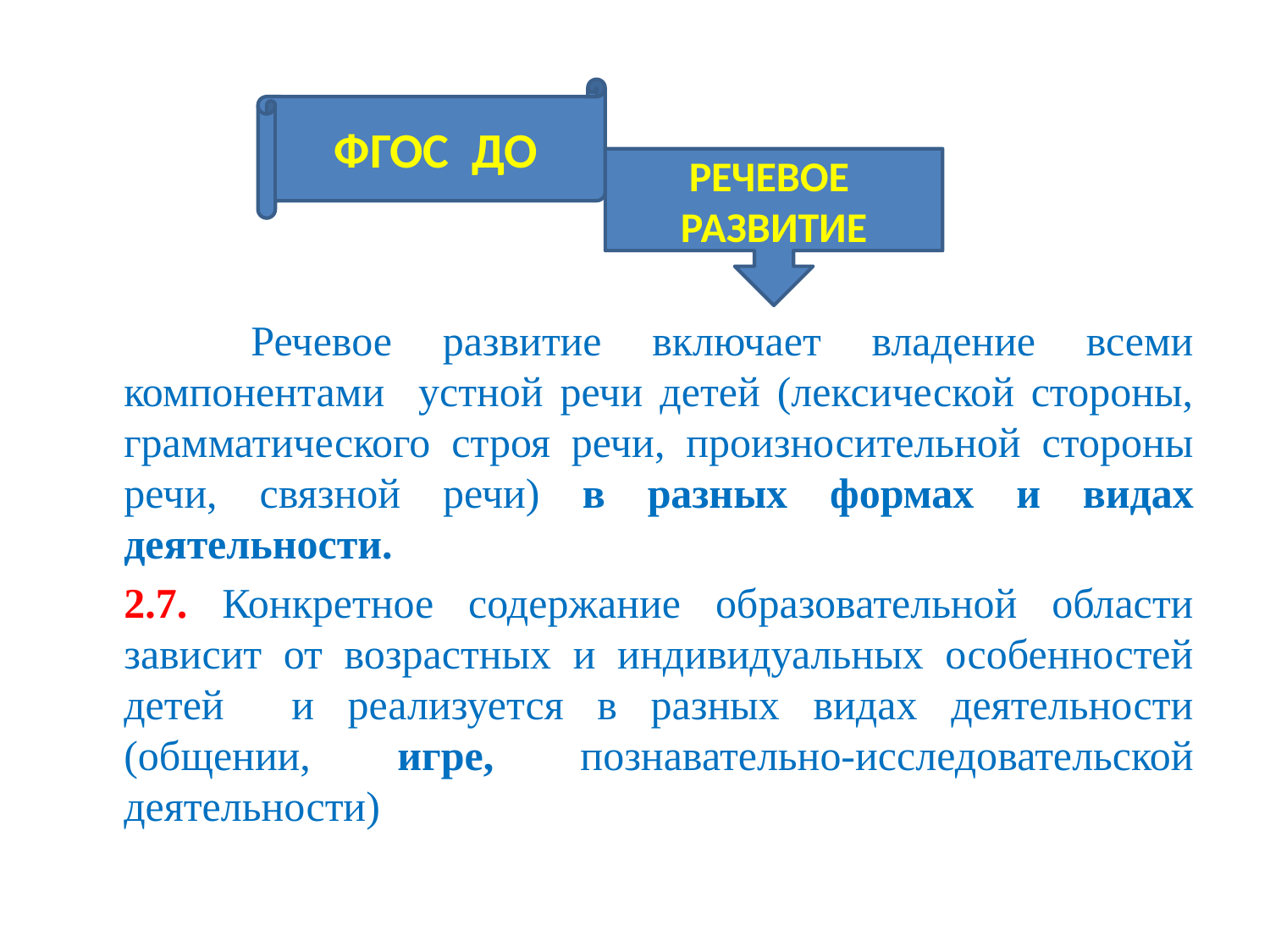

ФГОС  ДО
РЕЧЕВОЕ  РАЗВИТИЕ
		Речевое развитие включает владение всеми компонентами  устной речи детей (лексической стороны, грамматического строя речи, произносительной стороны речи, связной речи) в разных формах и видах деятельности.
	2.7. Конкретное содержание образовательной области зависит от возрастных и индивидуальных особенностей детей  и реализуется в разных видах деятельности (общении, игре, познавательно-исследовательской деятельности)